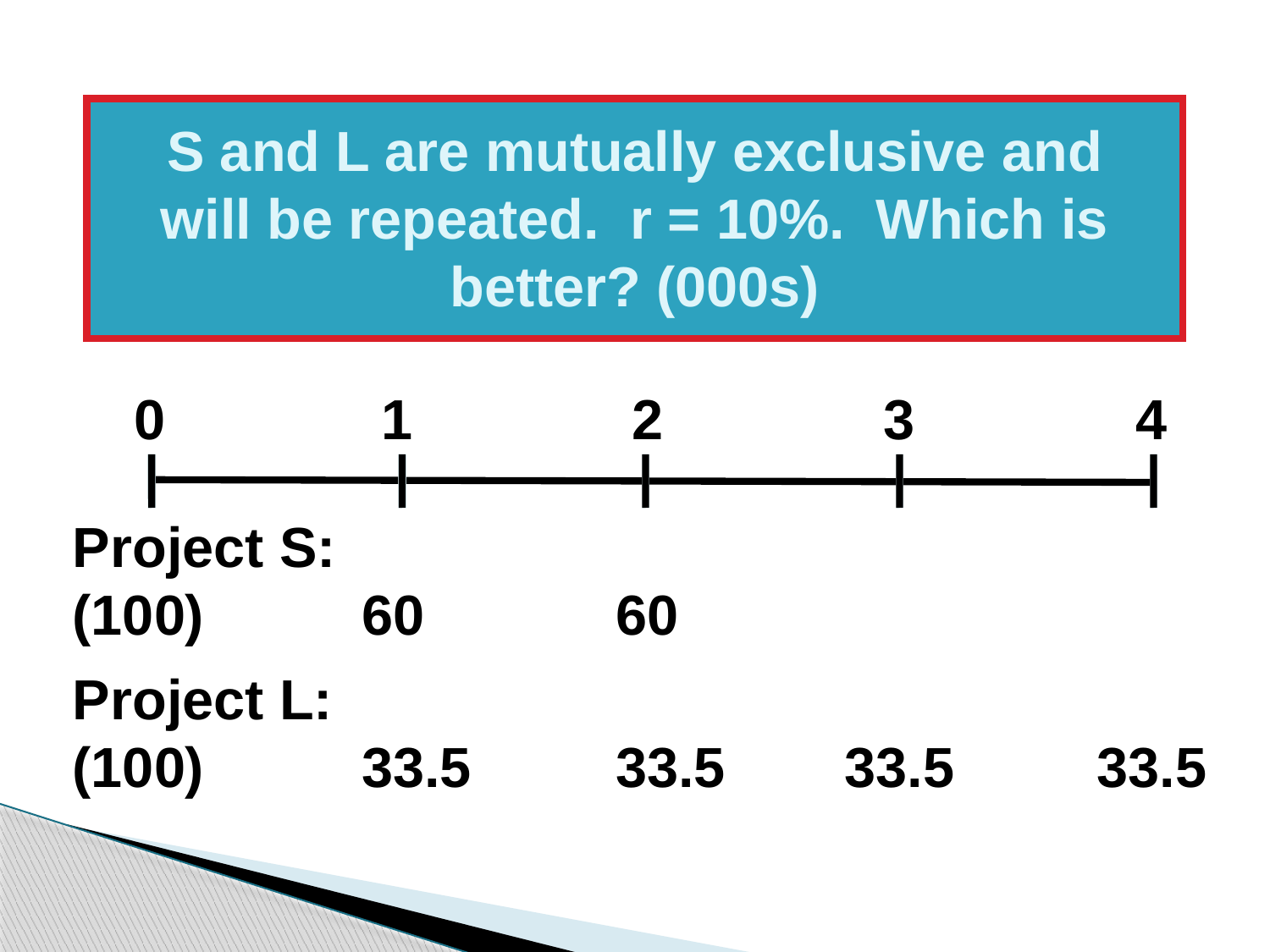

S and L are mutually exclusive and will be repeated.  r = 10%.  Which is better? (000s)
0
1
2
3
4

Project S:
(100)
Project L:
(100)

60

33.5

60

33.5

33.5

33.5